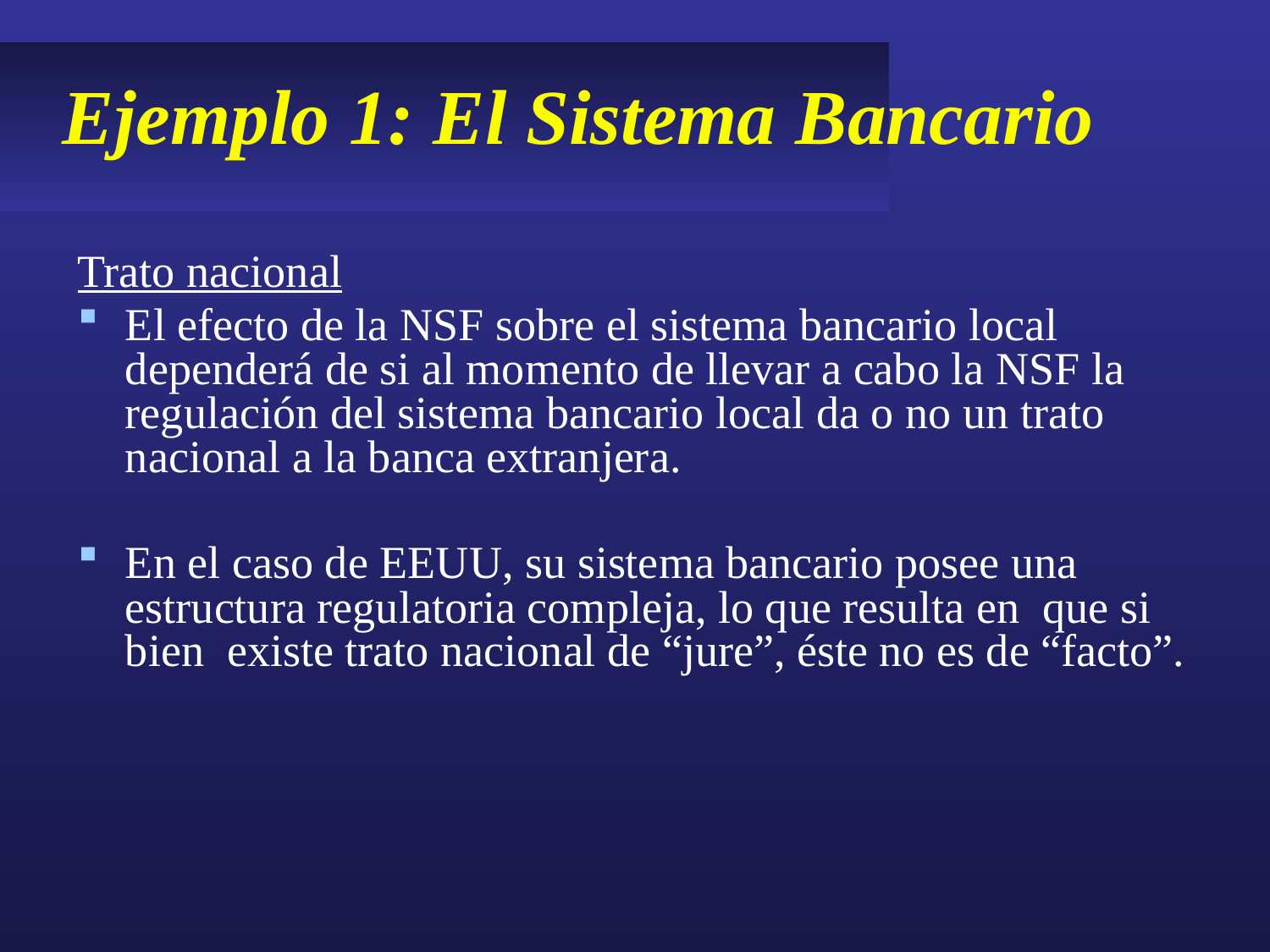

# Ejemplo 1: El Sistema Bancario

Trato nacional
El efecto de la NSF sobre el sistema bancario local dependerá de si al momento de llevar a cabo la NSF la regulación del sistema bancario local da o no un trato nacional a la banca extranjera.

En el caso de EEUU, su sistema bancario posee una estructura regulatoria compleja, lo que resulta en  que si bien  existe trato nacional de “jure”, éste no es de “facto”.